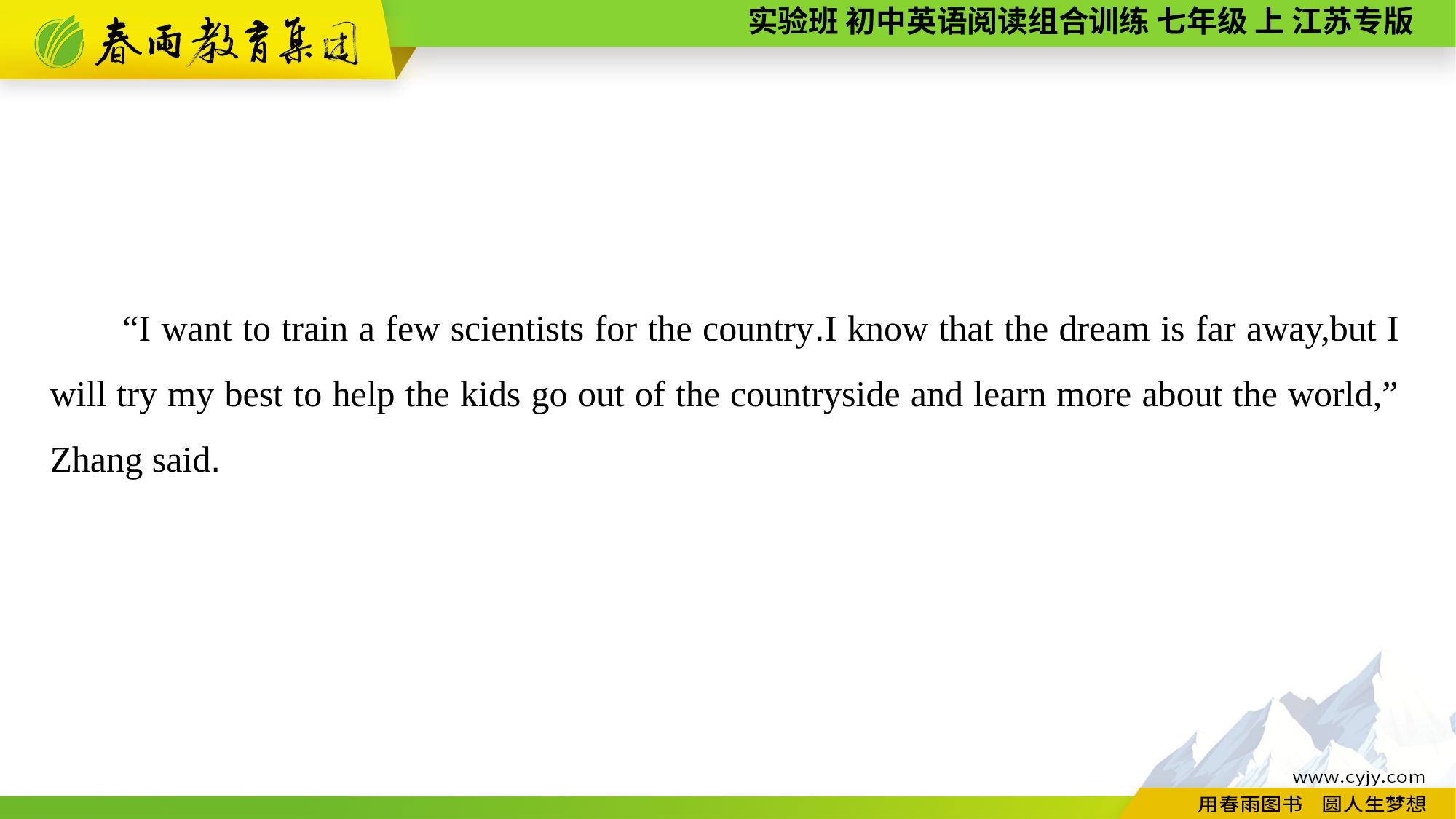

“I want to train a few scientists for the country.I know that the dream is far away,but I will try my best to help the kids go out of the countryside and learn more about the world,” Zhang said.